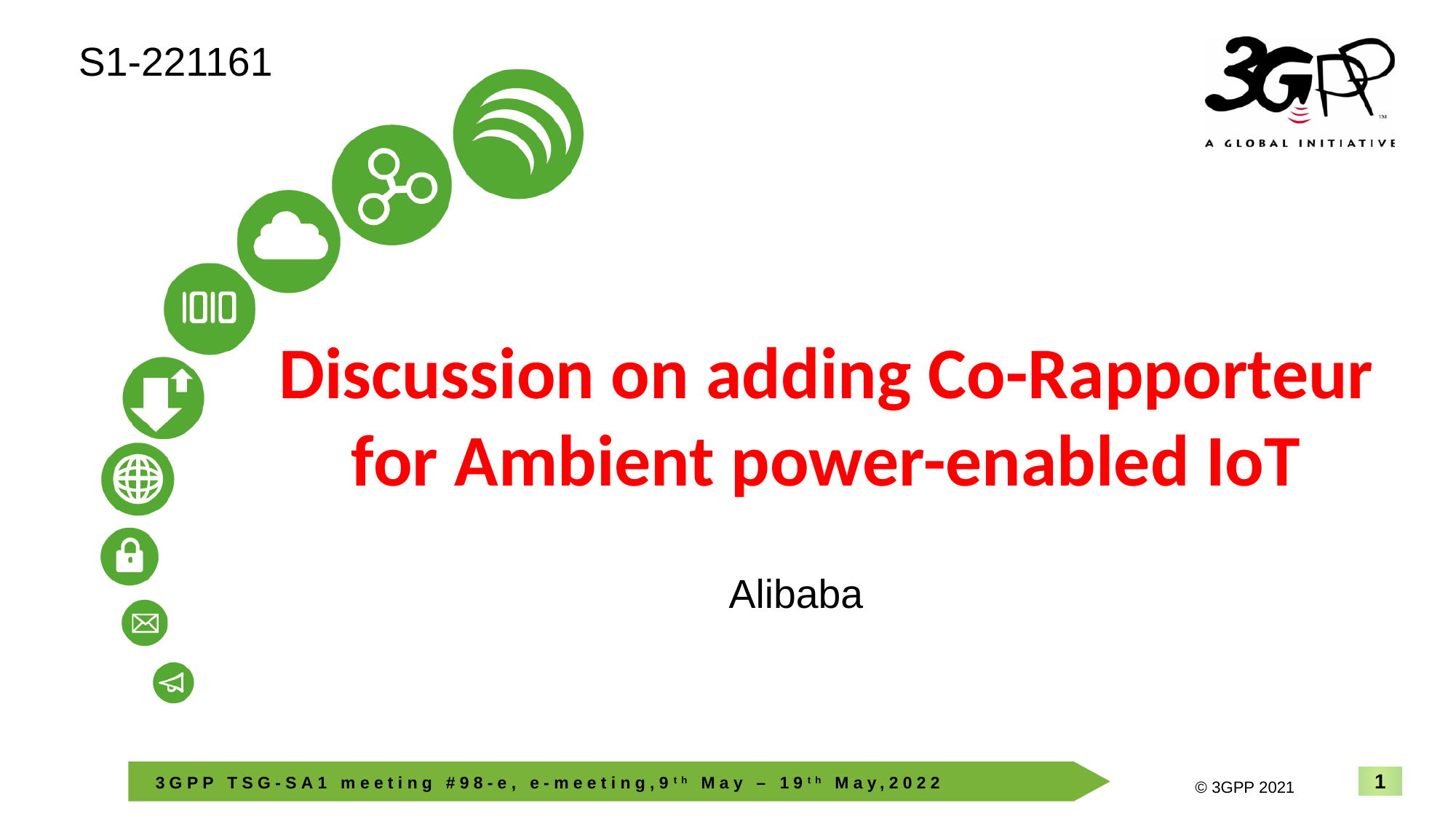

S1-221161
# Discussion on adding Co-Rapporteur for Ambient power-enabled IoT
Alibaba